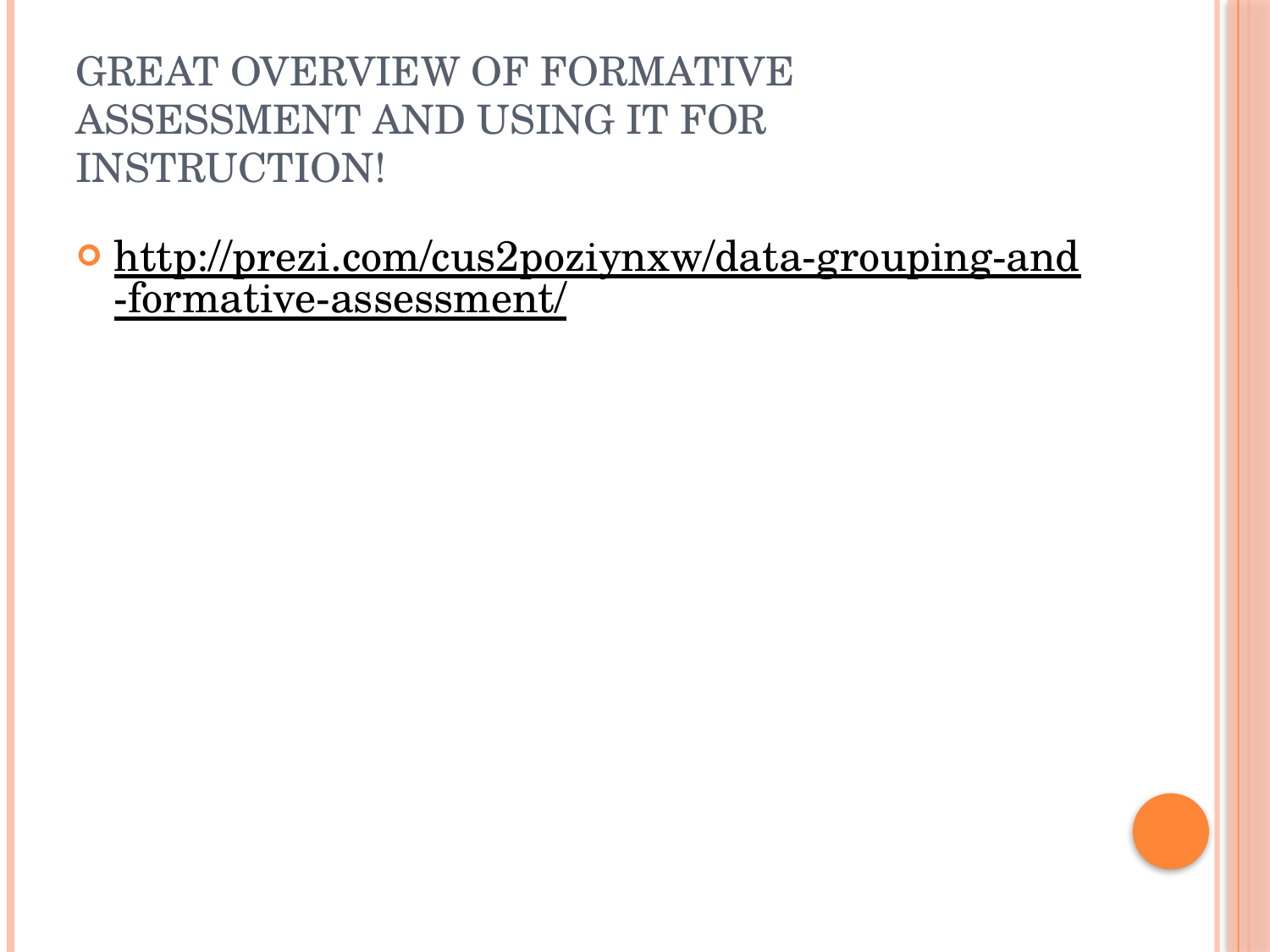

# Great overview of Formative Assessment and using it for instruction!
http://prezi.com/cus2poziynxw/data-grouping-and-formative-assessment/